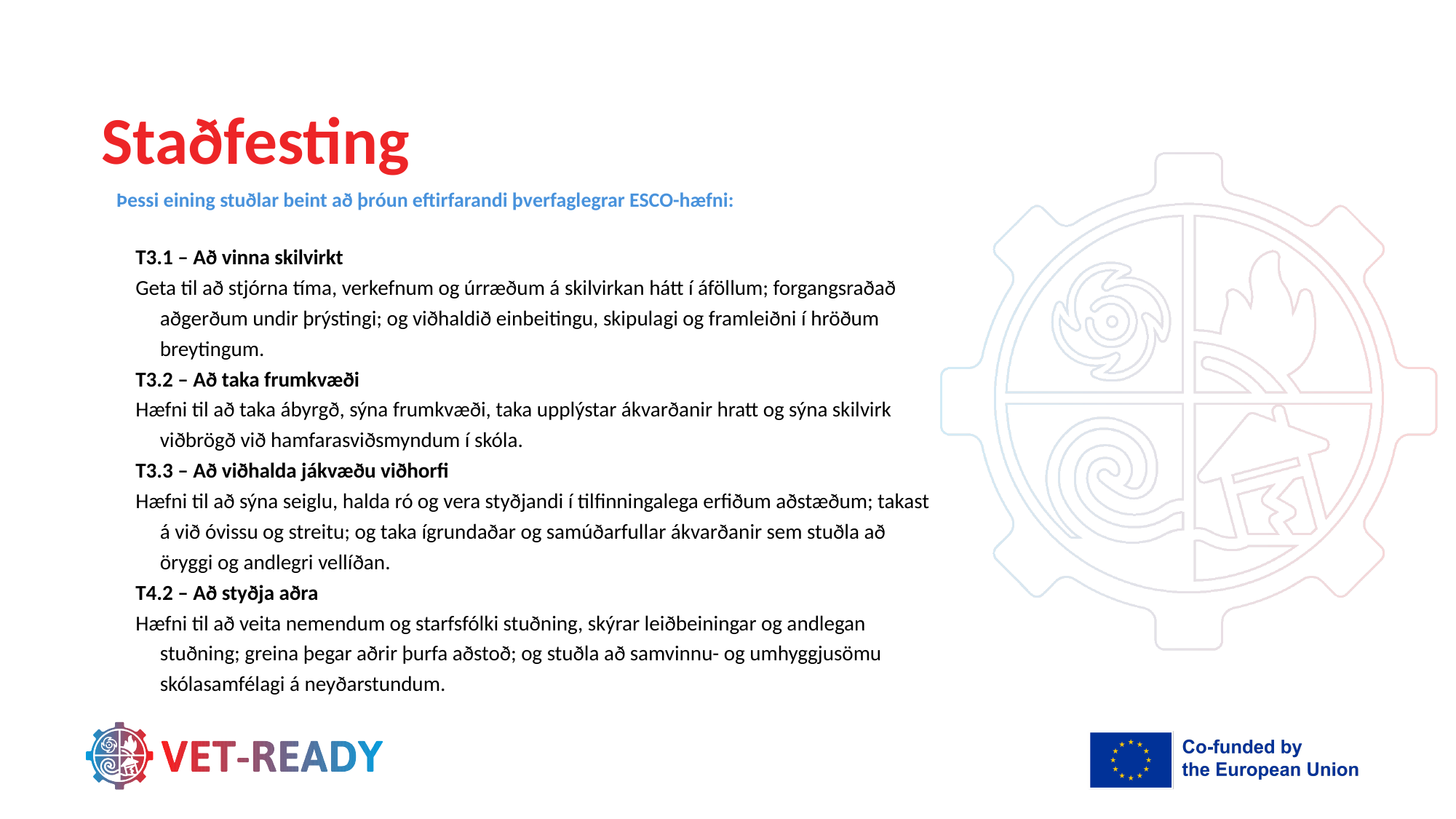

# Staðfesting
Þessi eining stuðlar beint að þróun eftirfarandi þverfaglegrar ESCO-hæfni:

T3.1 – Að vinna skilvirkt
Geta til að stjórna tíma, verkefnum og úrræðum á skilvirkan hátt í áföllum; forgangsraðað aðgerðum undir þrýstingi; og viðhaldið einbeitingu, skipulagi og framleiðni í hröðum breytingum.
T3.2 – Að taka frumkvæði
Hæfni til að taka ábyrgð, sýna frumkvæði, taka upplýstar ákvarðanir hratt og sýna skilvirk viðbrögð við hamfarasviðsmyndum í skóla.
T3.3 – Að viðhalda jákvæðu viðhorfi
Hæfni til að sýna seiglu, halda ró og vera styðjandi í tilfinningalega erfiðum aðstæðum; takast á við óvissu og streitu; og taka ígrundaðar og samúðarfullar ákvarðanir sem stuðla að öryggi og andlegri vellíðan.
T4.2 – Að styðja aðra
Hæfni til að veita nemendum og starfsfólki stuðning, skýrar leiðbeiningar og andlegan stuðning; greina þegar aðrir þurfa aðstoð; og stuðla að samvinnu- og umhyggjusömu skólasamfélagi á neyðarstundum.